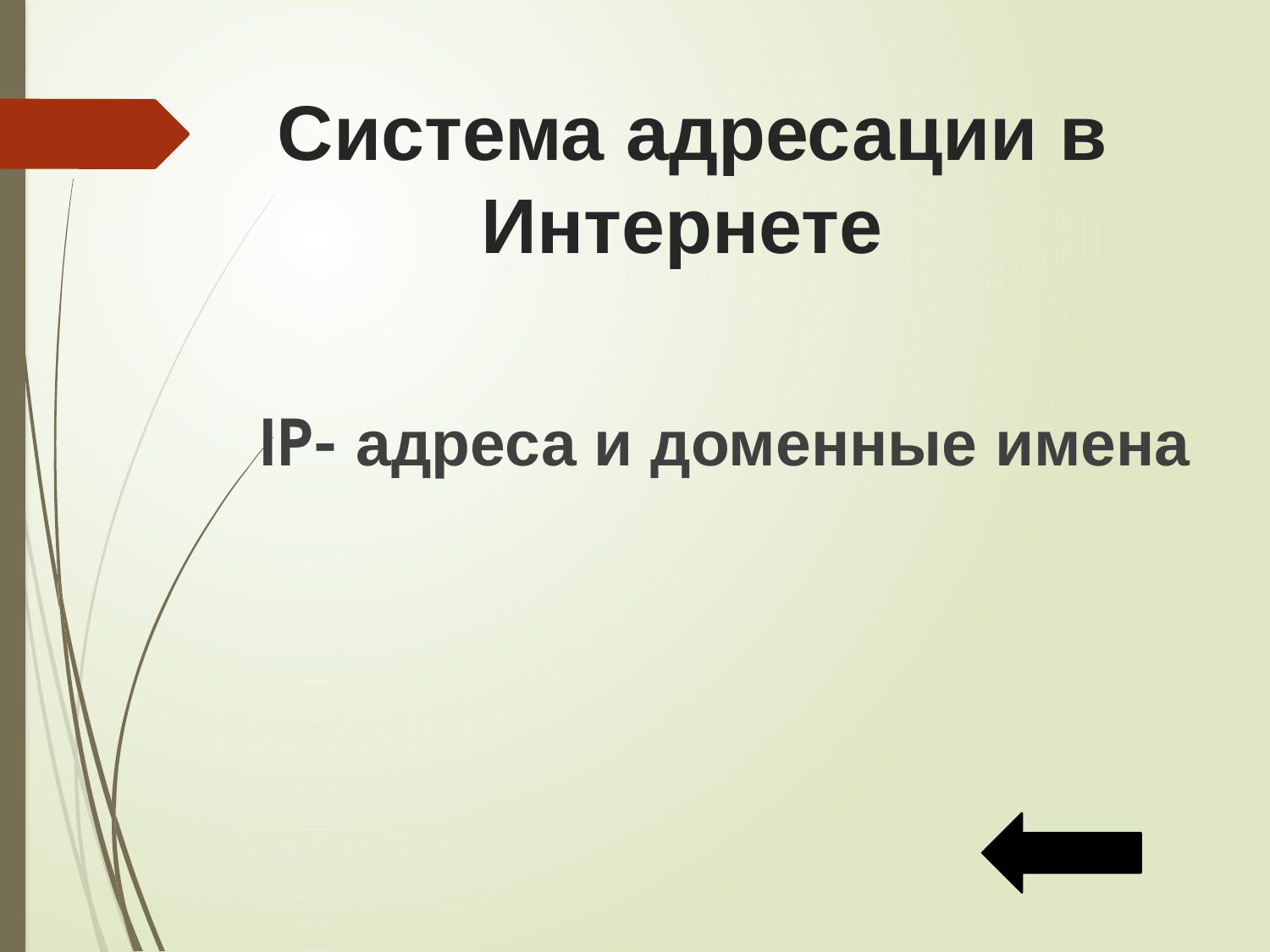

# Система адресации в Интернете
IP- адреса и доменные имена